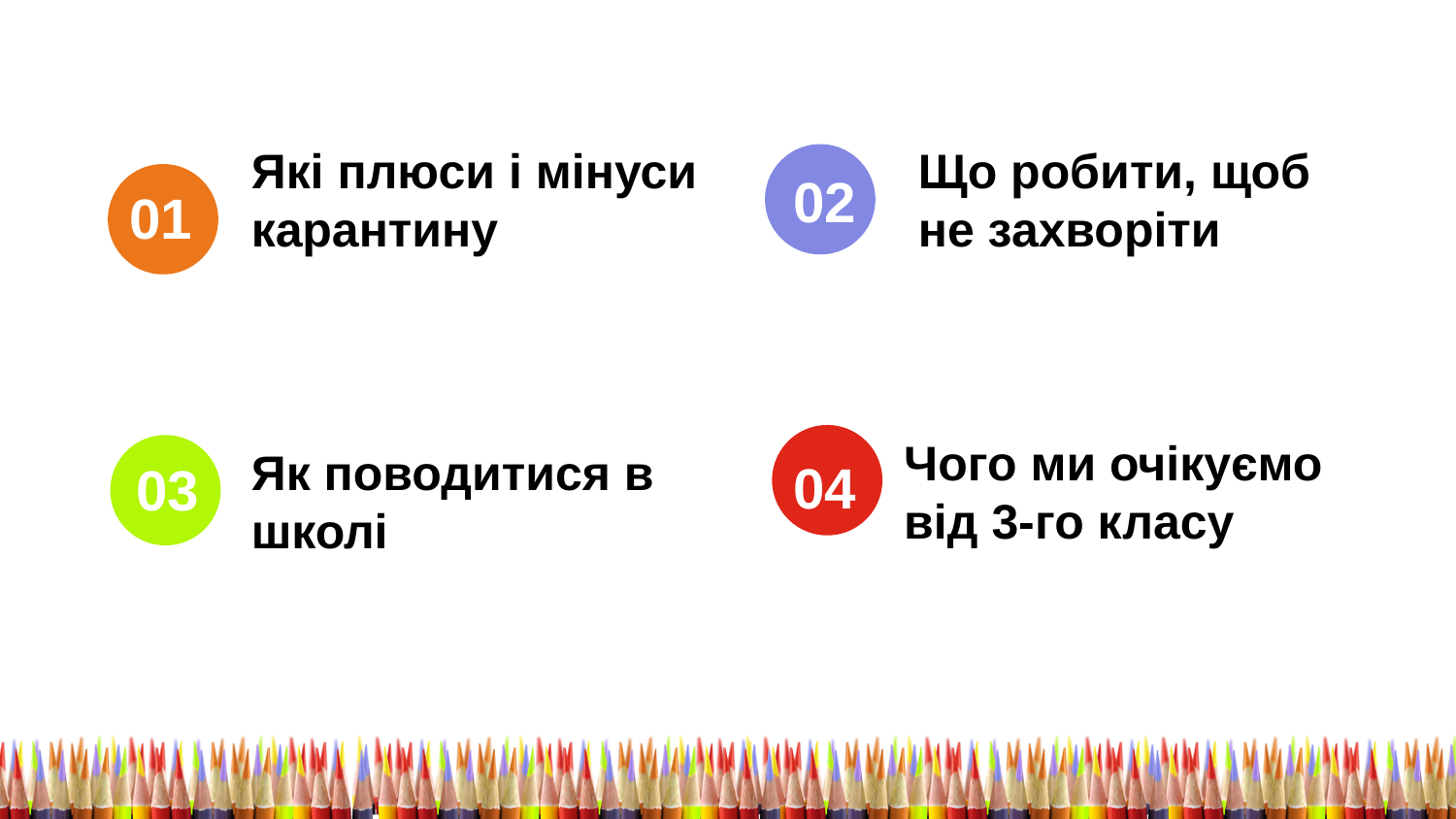

Які плюси і мінуси карантину
Що робити, щоб
не захворіти

02
01

Чого ми очікуємо
від 3-го класу
Як поводитися в школі

04
03